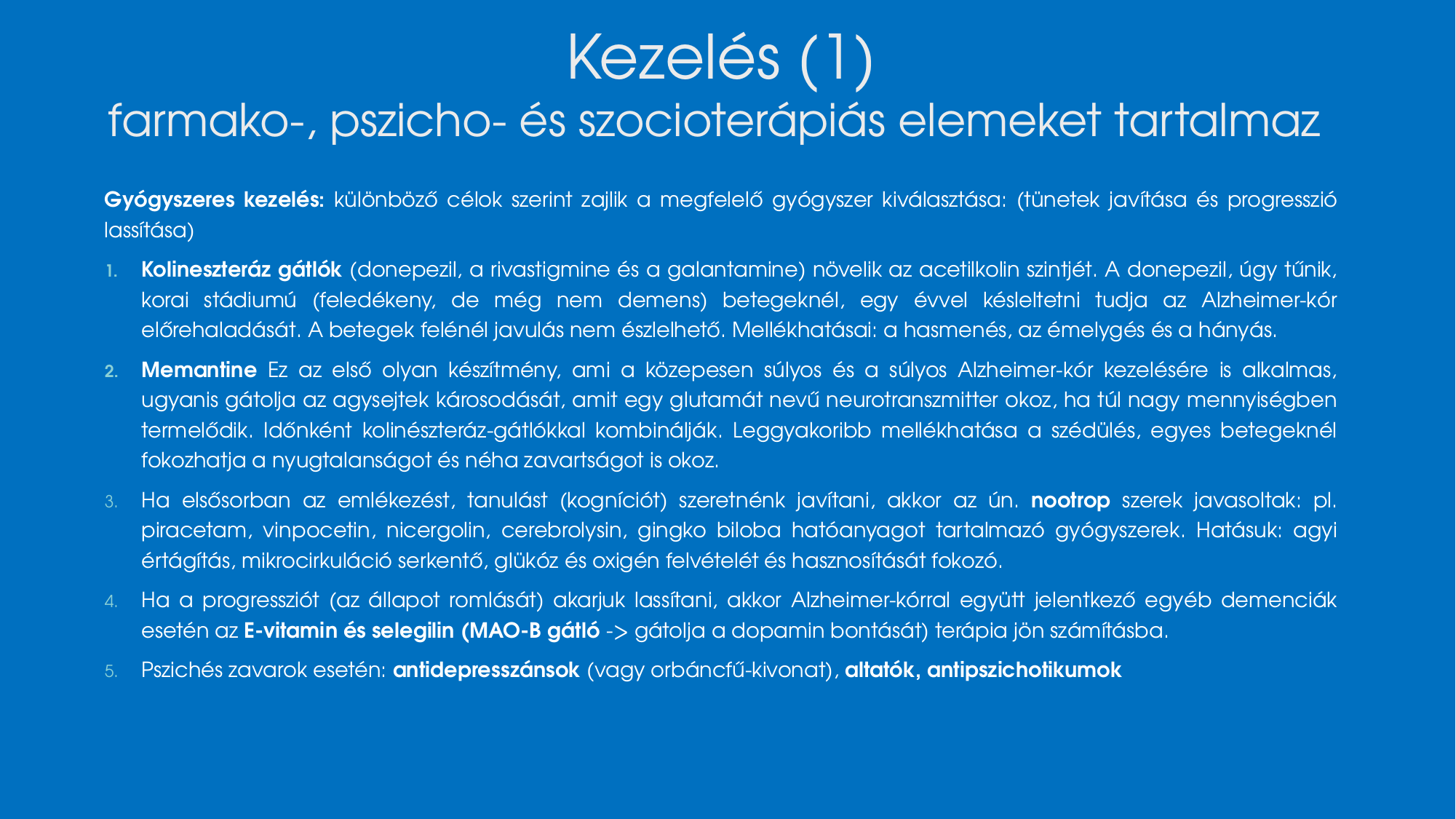

# Kezelés (1) farmako-, pszicho- és szocioterápiás elemeket tartalmaz
9
Gyógyszeres kezelés: különböző célok szerint zajlik a megfelelő gyógyszer kiválasztása: (tünetek javítása és progresszió lassítása)
Kolineszteráz gátlók (donepezil, a rivastigmine és a galantamine) növelik az acetilkolin szintjét. A donepezil, úgy tűnik, korai stádiumú (feledékeny, de még nem demens) betegeknél, egy évvel késleltetni tudja az Alzheimer-kór előrehaladását. A betegek felénél javulás nem észlelhető. Mellékhatásai: a hasmenés, az émelygés és a hányás.
Memantine Ez az első olyan készítmény, ami a közepesen súlyos és a súlyos Alzheimer-kór kezelésére is alkalmas, ugyanis gátolja az agysejtek károsodását, amit egy glutamát nevű neurotranszmitter okoz, ha túl nagy mennyiségben termelődik. Időnként kolinészteráz-gátlókkal kombinálják. Leggyakoribb mellékhatása a szédülés, egyes betegeknél fokozhatja a nyugtalanságot és néha zavartságot is okoz.
Ha elsősorban az emlékezést, tanulást (kogníciót) szeretnénk javítani, akkor az ún. nootrop szerek javasoltak: pl. piracetam, vinpocetin, nicergolin, cerebrolysin, gingko biloba hatóanyagot tartalmazó gyógyszerek. Hatásuk: agyi értágítás, mikrocirkuláció serkentő, glükóz és oxigén felvételét és hasznosítását fokozó.
Ha a progressziót (az állapot romlását) akarjuk lassítani, akkor Alzheimer-kórral együtt jelentkező egyéb demenciák esetén az E-vitamin és selegilin (MAO-B gátló -> gátolja a dopamin bontását) terápia jön számításba.
Pszichés zavarok esetén: antidepresszánsok (vagy orbáncfű-kivonat), altatók, antipszichotikumok